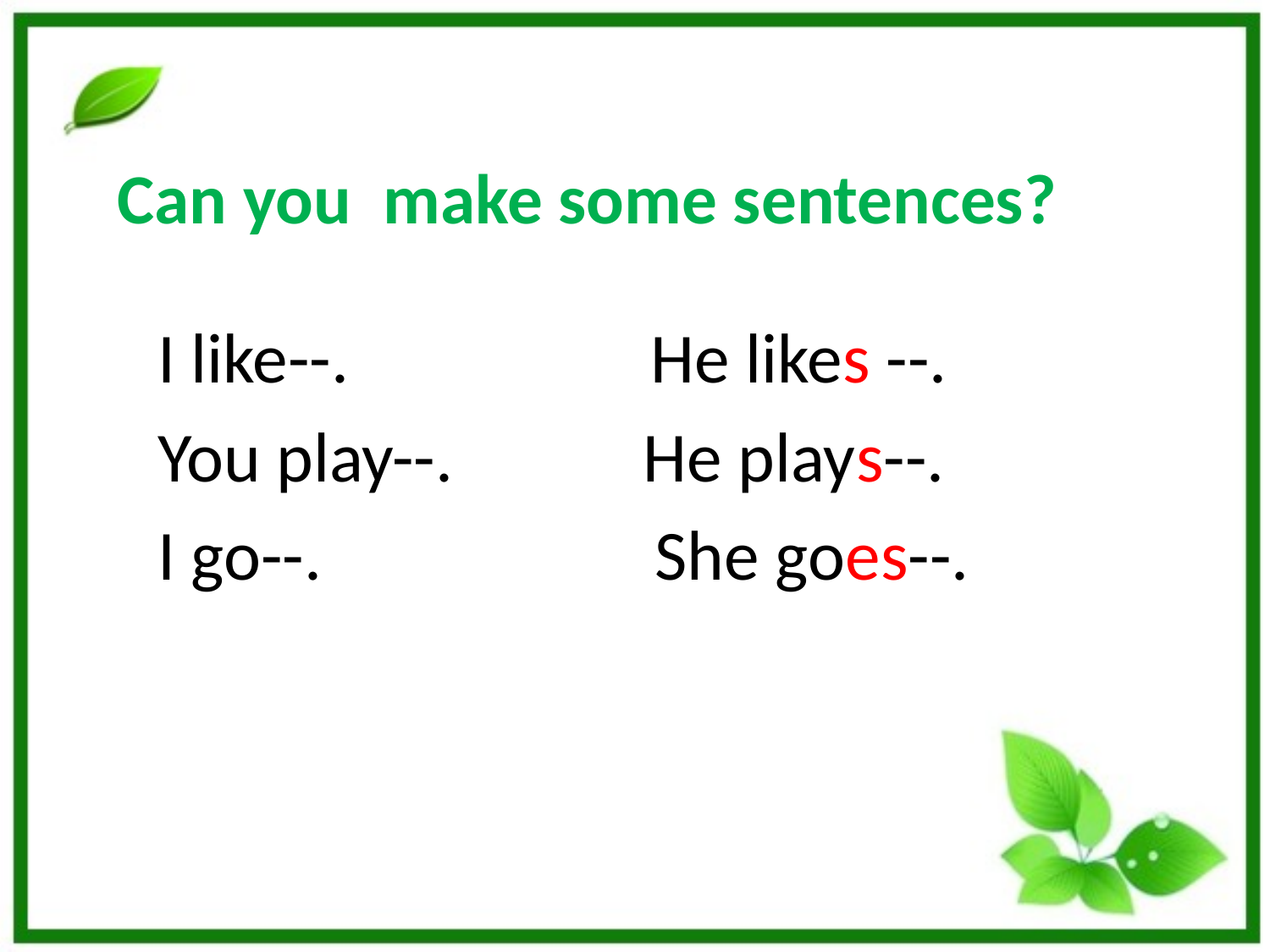

Can you  make some sentences?
I like--.                   He likes --.
You play--.            He plays--.
I go--.                     She goes--.